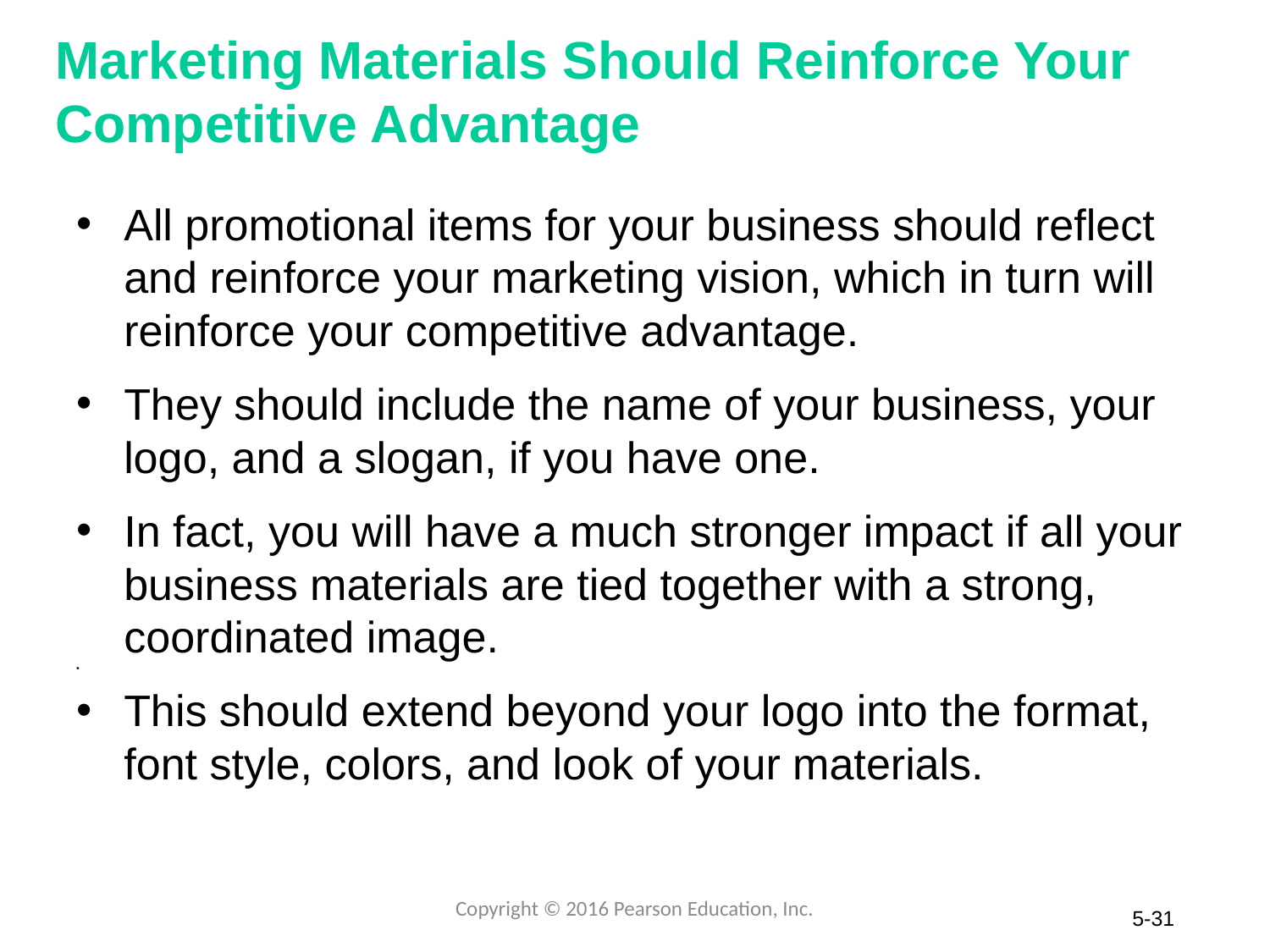

# Marketing Materials Should Reinforce Your Competitive Advantage
All promotional items for your business should reflect and reinforce your marketing vision, which in turn will reinforce your competitive advantage.

They should include the name of your business, your logo, and a slogan, if you have one.

In fact, you will have a much stronger impact if all your business materials are tied together with a strong, coordinated image.

This should extend beyond your logo into the format, font style, colors, and look of your materials.
Copyright © 2016 Pearson Education, Inc.